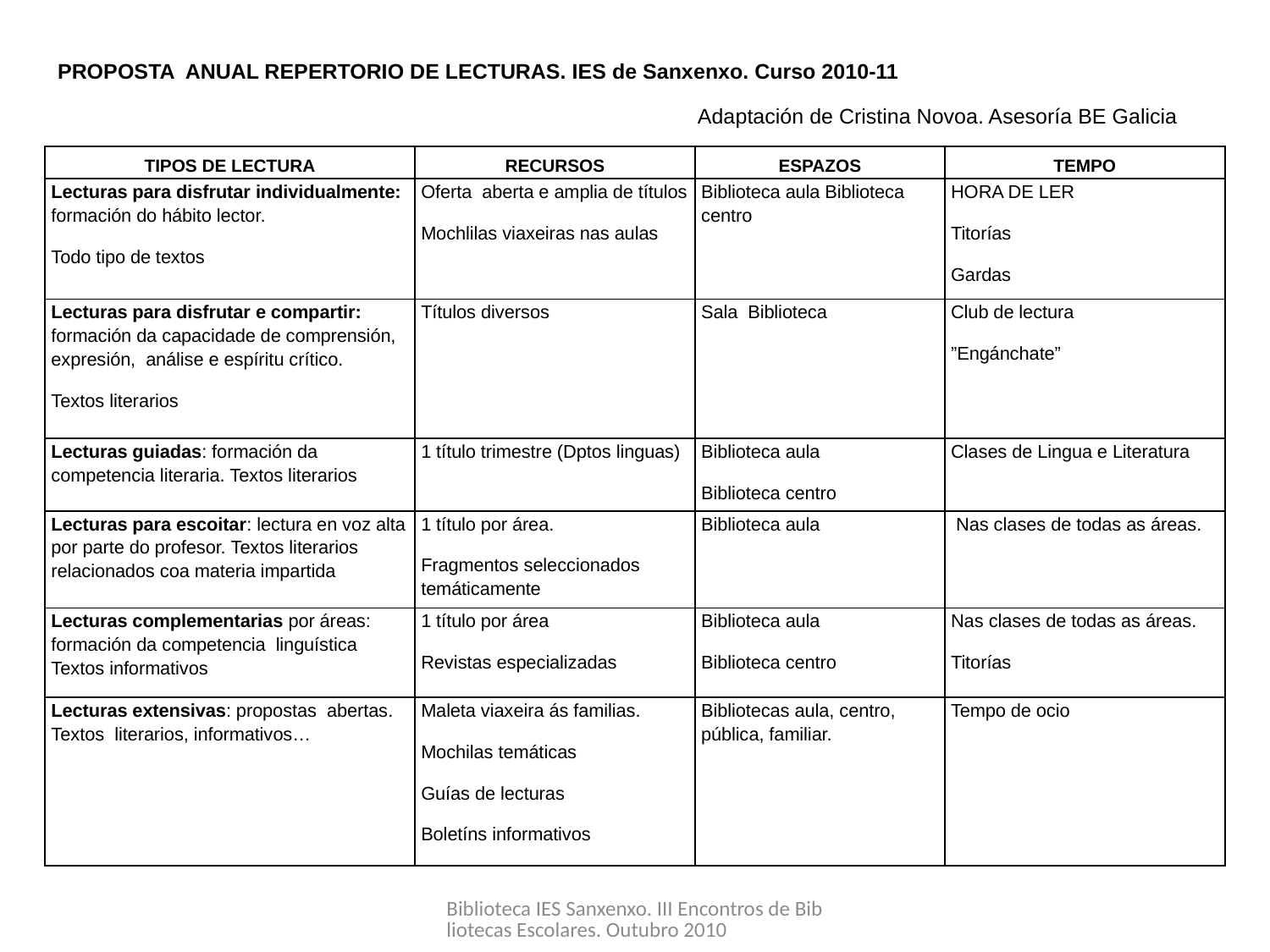

PROPOSTA  ANUAL REPERTORIO DE LECTURAS. IES de Sanxenxo. Curso 2010-11

                                                                                                            Adaptación de Cristina Novoa. Asesoría BE Galicia

| TIPOS DE LECTURA | RECURSOS | ESPAZOS | TEMPO |
| --- | --- | --- | --- |
| Lecturas para disfrutar individualmente: formación do hábito lector. Todo tipo de textos | Oferta aberta e amplia de títulos Mochlilas viaxeiras nas aulas | Biblioteca aula Biblioteca centro | HORA DE LER Titorías Gardas |
| Lecturas para disfrutar e compartir: formación da capacidade de comprensión, expresión, análise e espíritu crítico. Textos literarios | Títulos diversos | Sala Biblioteca | Club de lectura ”Engánchate” |
| Lecturas guiadas: formación da competencia literaria. Textos literarios | 1 título trimestre (Dptos linguas) | Biblioteca aula Biblioteca centro | Clases de Lingua e Literatura |
| Lecturas para escoitar: lectura en voz alta por parte do profesor. Textos literarios relacionados coa materia impartida | 1 título por área. Fragmentos seleccionados temáticamente | Biblioteca aula | Nas clases de todas as áreas. |
| Lecturas complementarias por áreas: formación da competencia linguística Textos informativos | 1 título por área Revistas especializadas | Biblioteca aula Biblioteca centro | Nas clases de todas as áreas. Titorías |
| Lecturas extensivas: propostas abertas. Textos literarios, informativos… | Maleta viaxeira ás familias. Mochilas temáticas Guías de lecturas Boletíns informativos | Bibliotecas aula, centro, pública, familiar. | Tempo de ocio |
Biblioteca IES Sanxenxo. III Encontros de Bibliotecas Escolares. Outubro 2010